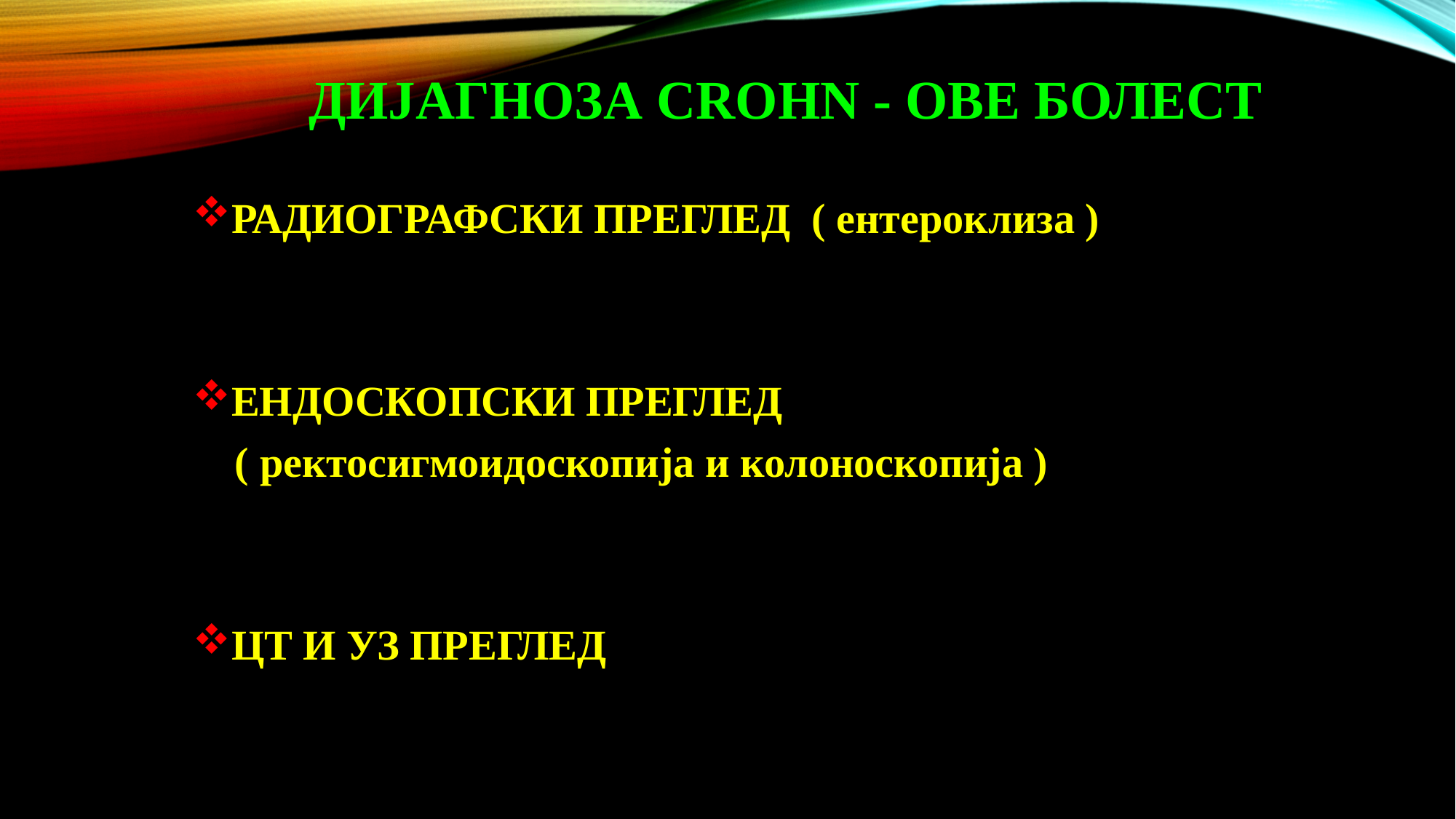

# ДИЈАГНОЗА CROHN - ОВЕ БОЛЕСТ
РАДИОГРАФСКИ ПРЕГЛЕД  ( ентероклиза )

ЕНДОСКОПСКИ ПРЕГЛЕД
    ( ректосигмоидоскопија и колоноскопија )

ЦТ И УЗ ПРЕГЛЕД